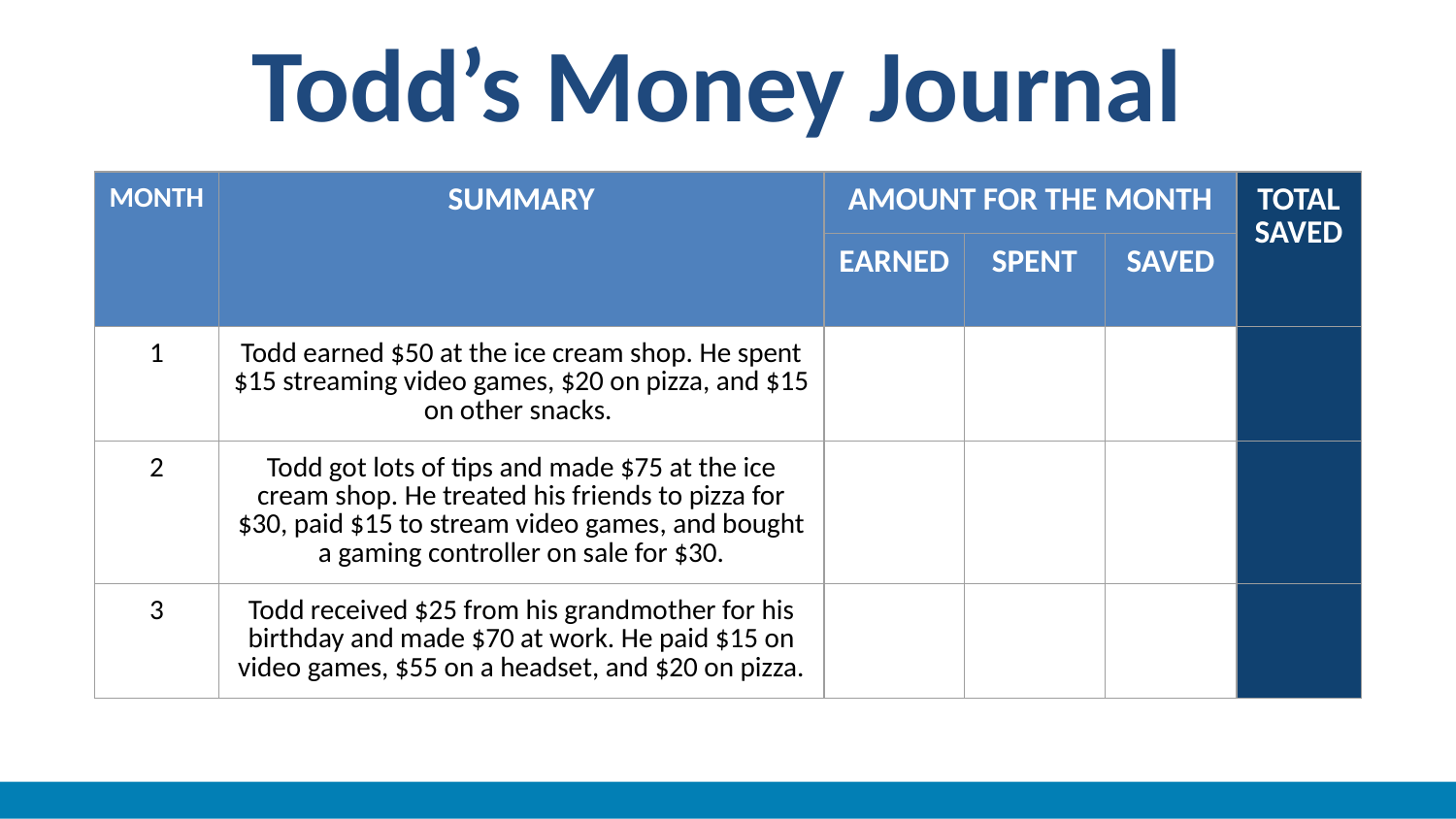

Todd’s Money Journal
| MONTH | SUMMARY | AMOUNT FOR THE MONTH |  |  | TOTAL SAVED |
| --- | --- | --- | --- | --- | --- |
|  |  | EARNED | SPENT | SAVED |  |
| 1 | Todd earned $50 at the ice cream shop. He spent $15 streaming video games, $20 on pizza, and $15 on other snacks. |  |  |  |  |
| 2 | Todd got lots of tips and made $75 at the ice cream shop. He treated his friends to pizza for $30, paid $15 to stream video games, and bought a gaming controller on sale for $30. |  |  |  |  |
| 3 | Todd received $25 from his grandmother for his birthday and made $70 at work. He paid $15 on video games, $55 on a headset, and $20 on pizza. |  |  |  |  |